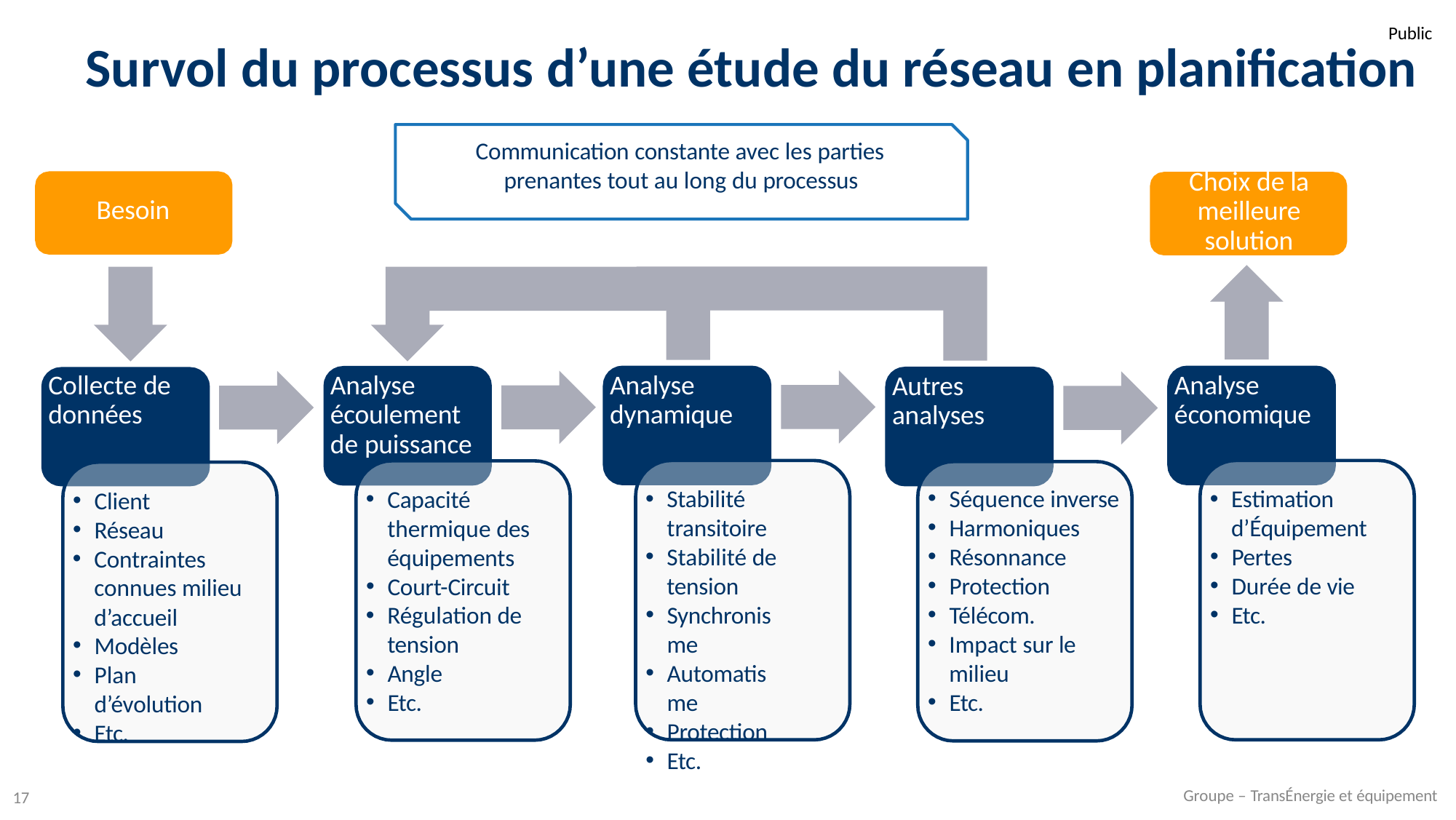

Public
# Survol du processus d’une étude du réseau en planification

Communication constante avec les parties
Choix de la meilleure solution
prenantes tout au long du processus

Besoin

Analyse dynamique
Analyse économique
Collecte de données
Analyse écoulement de puissance

Autres analyses

Séquence inverse
Harmoniques
Résonnance
Protection
Télécom.
Impact sur le milieu
Etc.
Stabilité transitoire
Stabilité de tension
Synchronisme
Automatisme
Protection
Etc.
Estimation d’Équipement
Pertes
Durée de vie
Etc.
Capacité thermique des équipements
Court-Circuit
Régulation de tension
Angle
Etc.
Client
Réseau
Contraintes connues milieu d’accueil
Modèles
Plan d’évolution
Etc.
Groupe – TransÉnergie et équipement
17